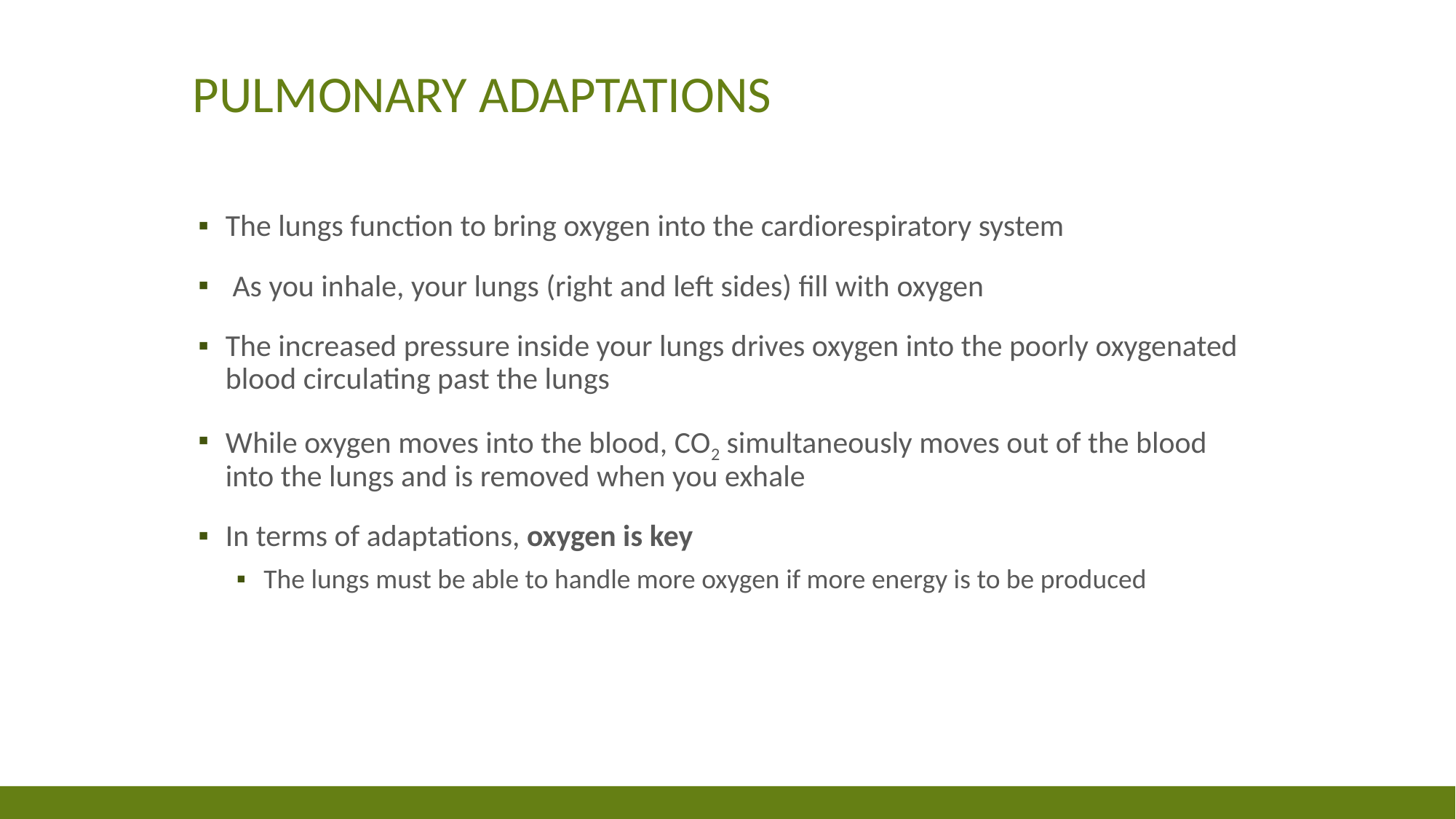

# Pulmonary Adaptations
The lungs function to bring oxygen into the cardiorespiratory system
 As you inhale, your lungs (right and left sides) fill with oxygen
The increased pressure inside your lungs drives oxygen into the poorly oxygenated blood circulating past the lungs
While oxygen moves into the blood, CO2 simultaneously moves out of the blood into the lungs and is removed when you exhale
In terms of adaptations, oxygen is key
The lungs must be able to handle more oxygen if more energy is to be produced